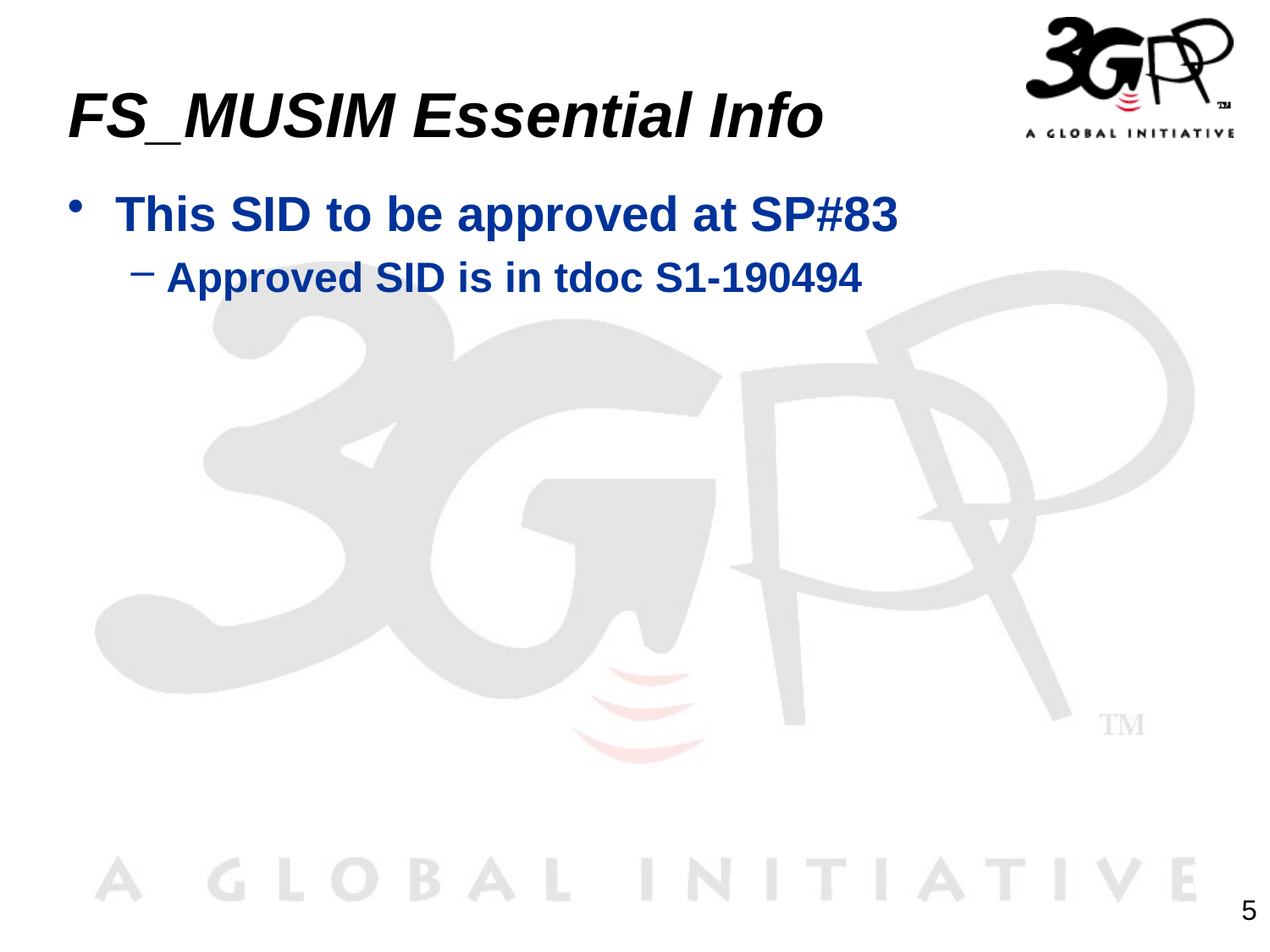

# FS_MUSIM Essential Info
This SID to be approved at SP#83
 Approved SID is in tdoc S1-190494
5